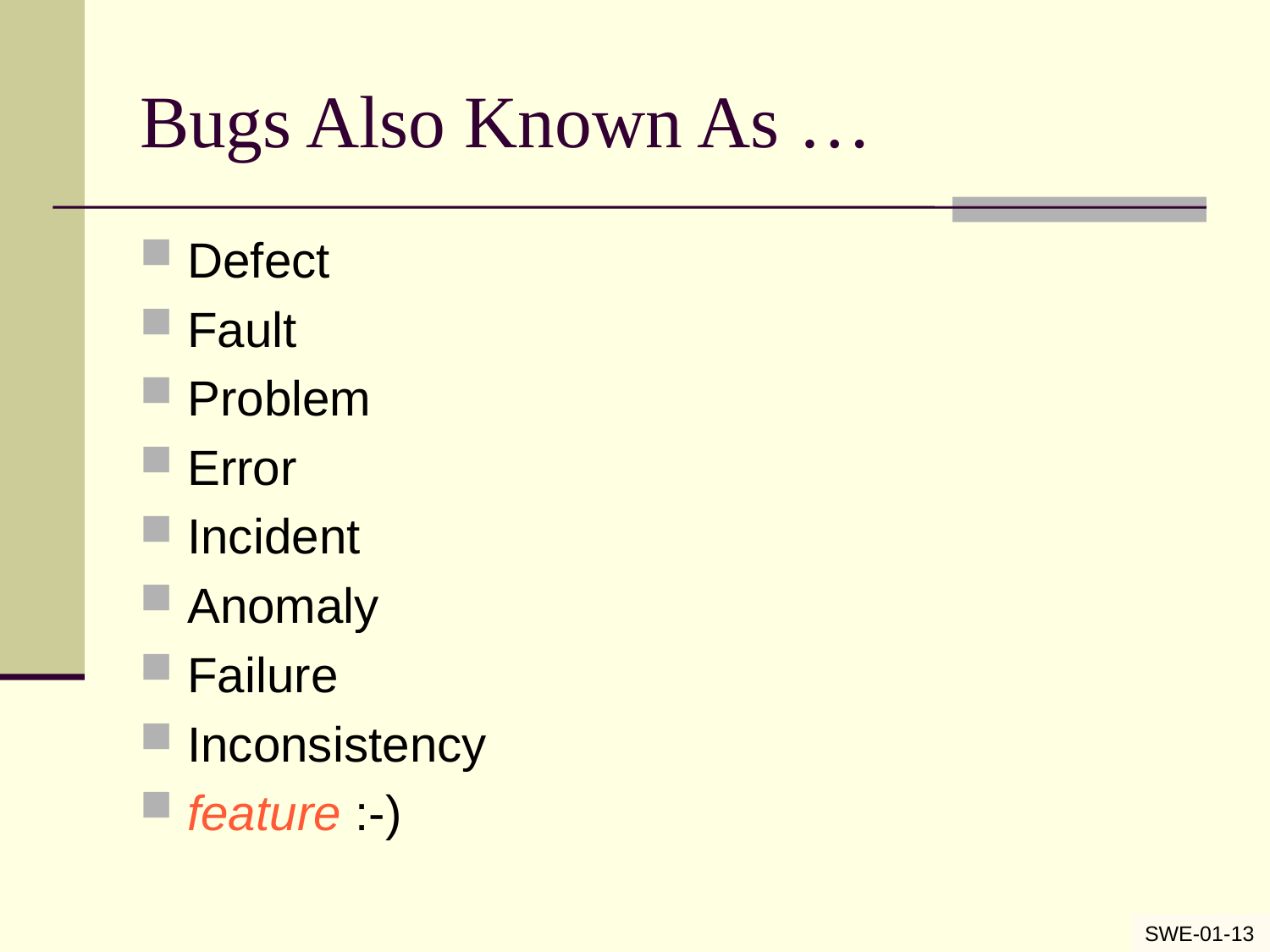

# Bugs Also Known As …
Defect
Fault
Problem
Error
Incident
Anomaly
Failure
Inconsistency
feature :-)